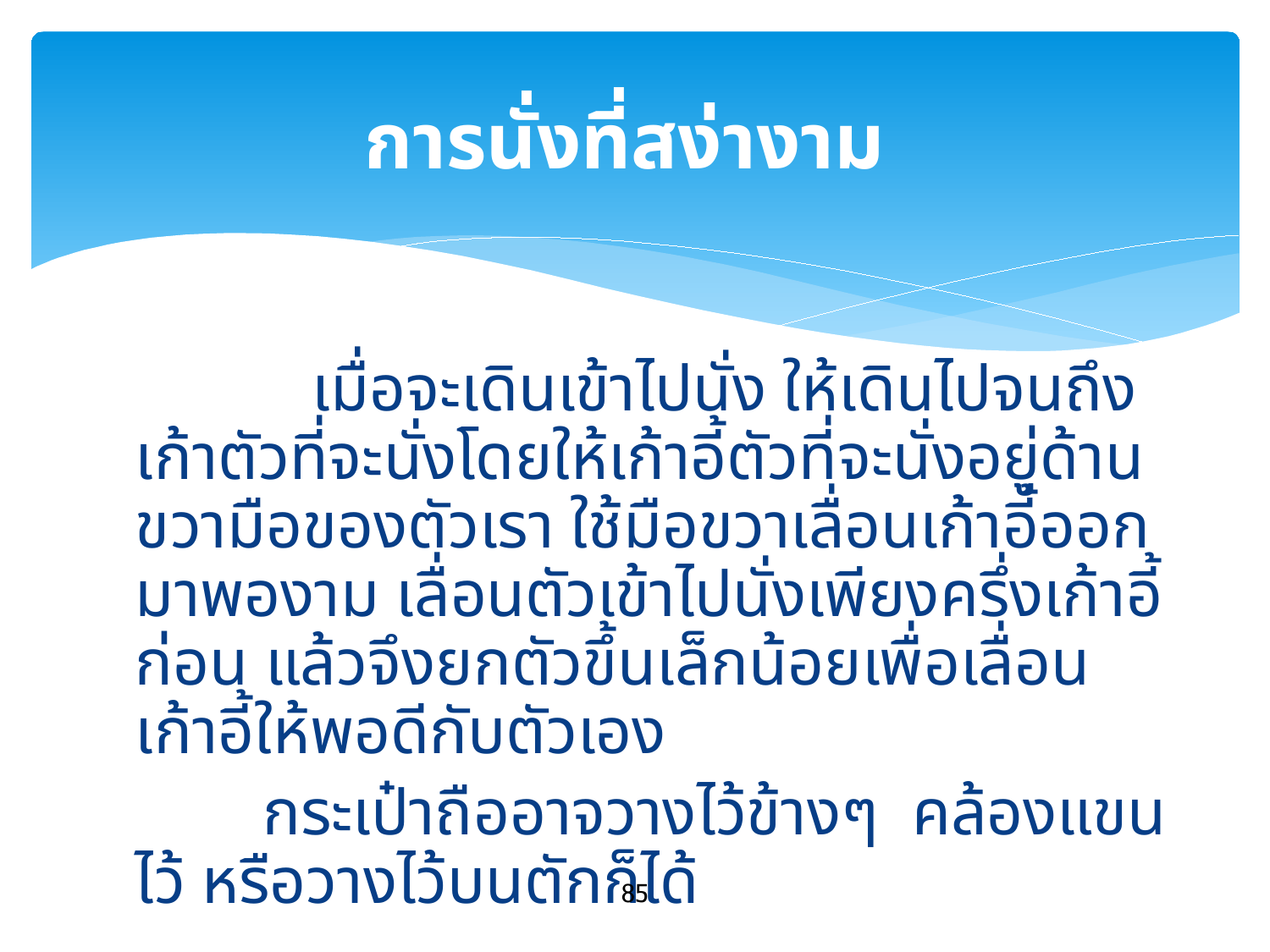

# การนั่งที่สง่างาม

             เมื่อจะเดินเข้าไปนั่ง ให้เดินไปจนถึงเก้าตัวที่จะนั่งโดยให้เก้าอี้ตัวที่จะนั่งอยู่ด้านขวามือของตัวเรา ใช้มือขวาเลื่อนเก้าอี้ออกมาพองาม เลื่อนตัวเข้าไปนั่งเพียงครึ่งเก้าอี้ก่อน แล้วจึงยกตัวขึ้นเล็กน้อยเพื่อเลื่อนเก้าอี้ให้พอดีกับตัวเอง
          กระเป๋าถืออาจวางไว้ข้างๆ  คล้องแขนไว้ หรือวางไว้บนตักก็ได้

85